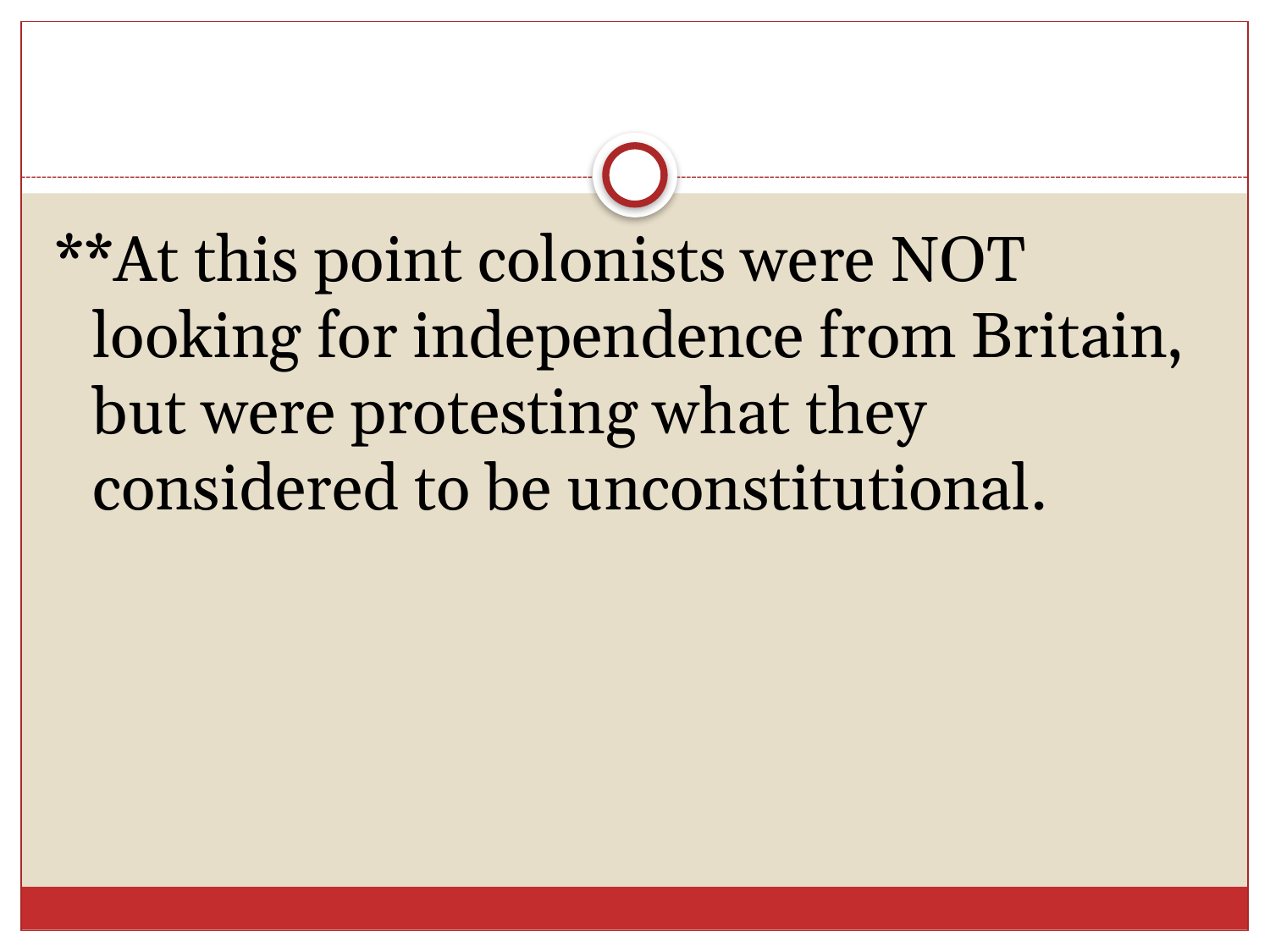

#
**At this point colonists were NOT looking for independence from Britain, but were protesting what they considered to be unconstitutional.